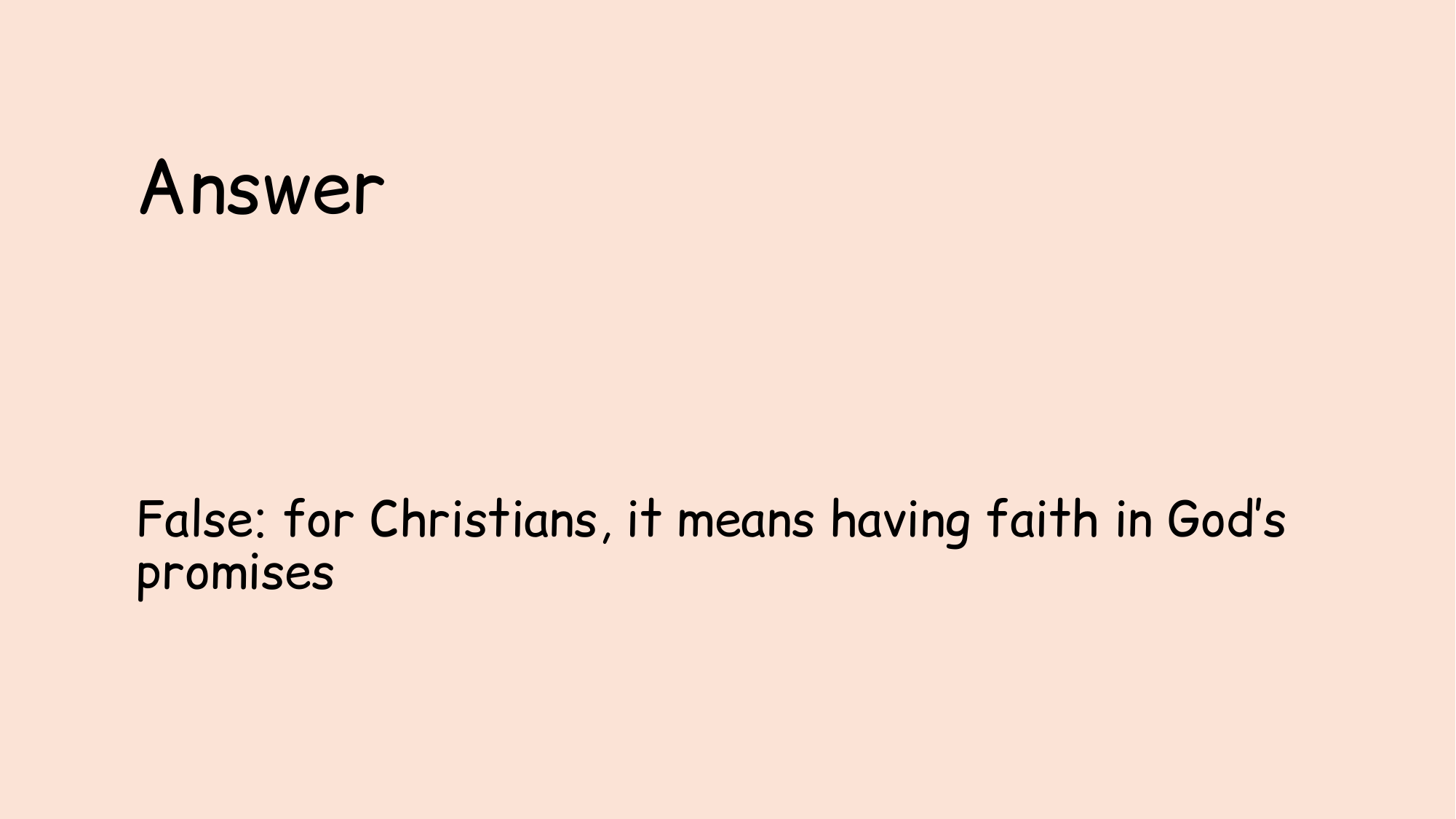

# Answer
False: for Christians, it means having faith in God’s promises